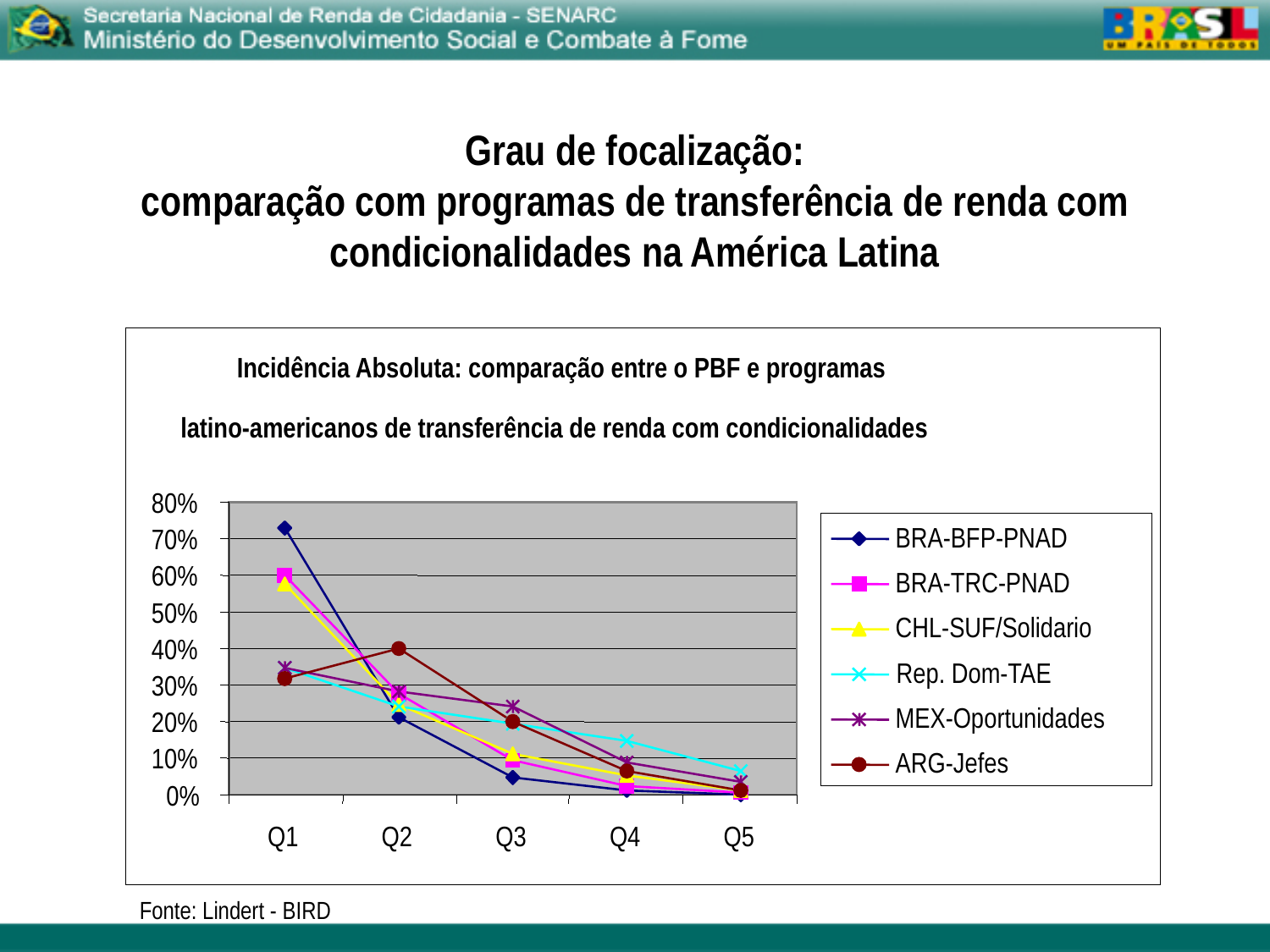

Grau de focalização:
comparação com programas de transferência de renda com condicionalidades na América Latina

Incidência Absoluta: comparação entre o PBF e programas
latino-americanos de transferência de renda com condicionalidades
80%

BRA-BFP-PNAD
70%

60%
BRA-TRC-PNAD

50%
CHL-SUF/Solidario

40%

Rep. Dom-TAE

30%

MEX-Oportunidades
20%

10%

ARG-Jefes

0%

Q1
Q2
Q3
Q4
Q5
Fonte: Lindert - BIRD